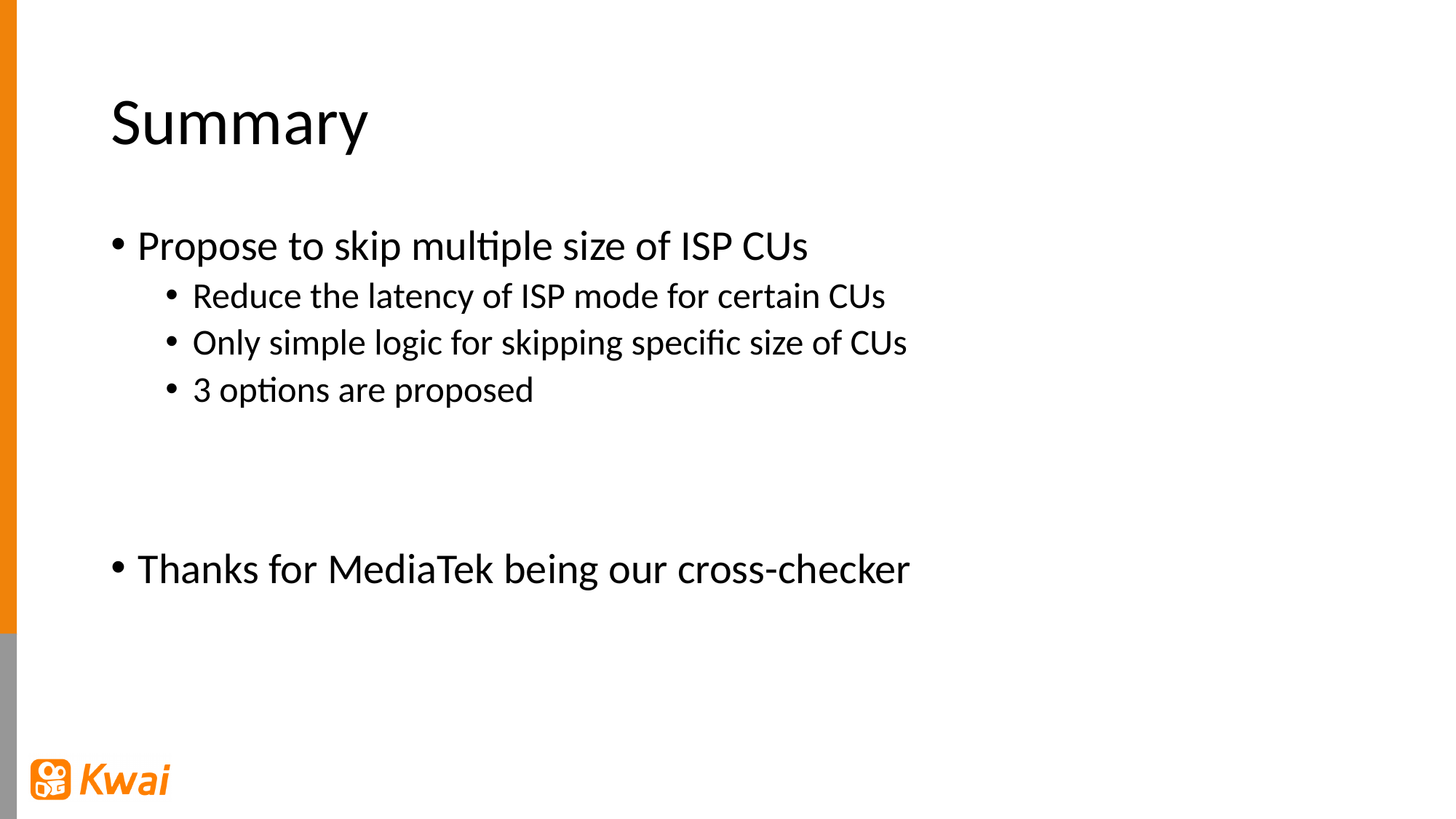

# Summary
Propose to skip multiple size of ISP CUs
Reduce the latency of ISP mode for certain CUs
Only simple logic for skipping specific size of CUs
3 options are proposed

Thanks for MediaTek being our cross-checker